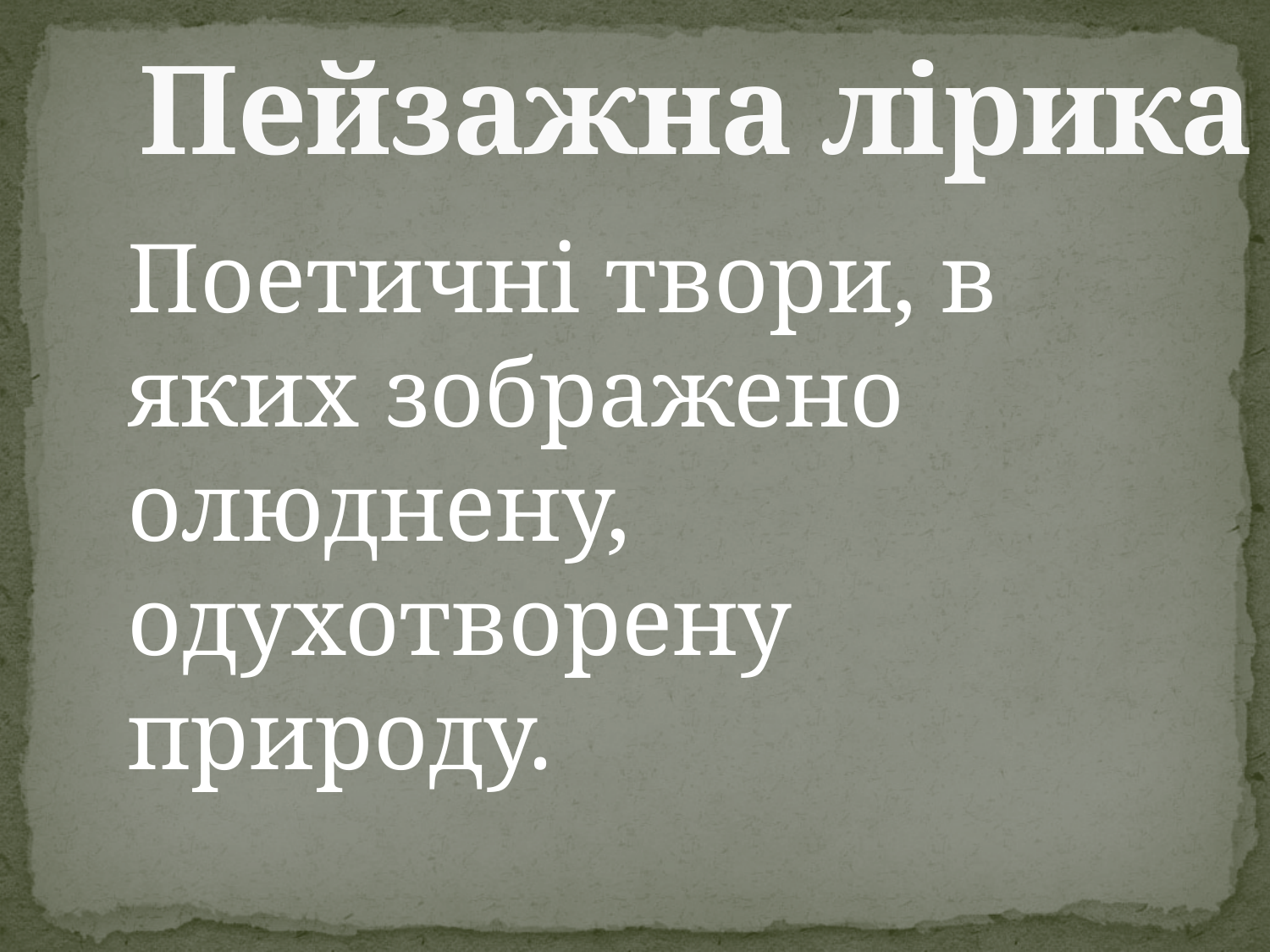

# Пейзажна лірика
Поетичні твори, в яких зображено олюднену, одухотворену природу.